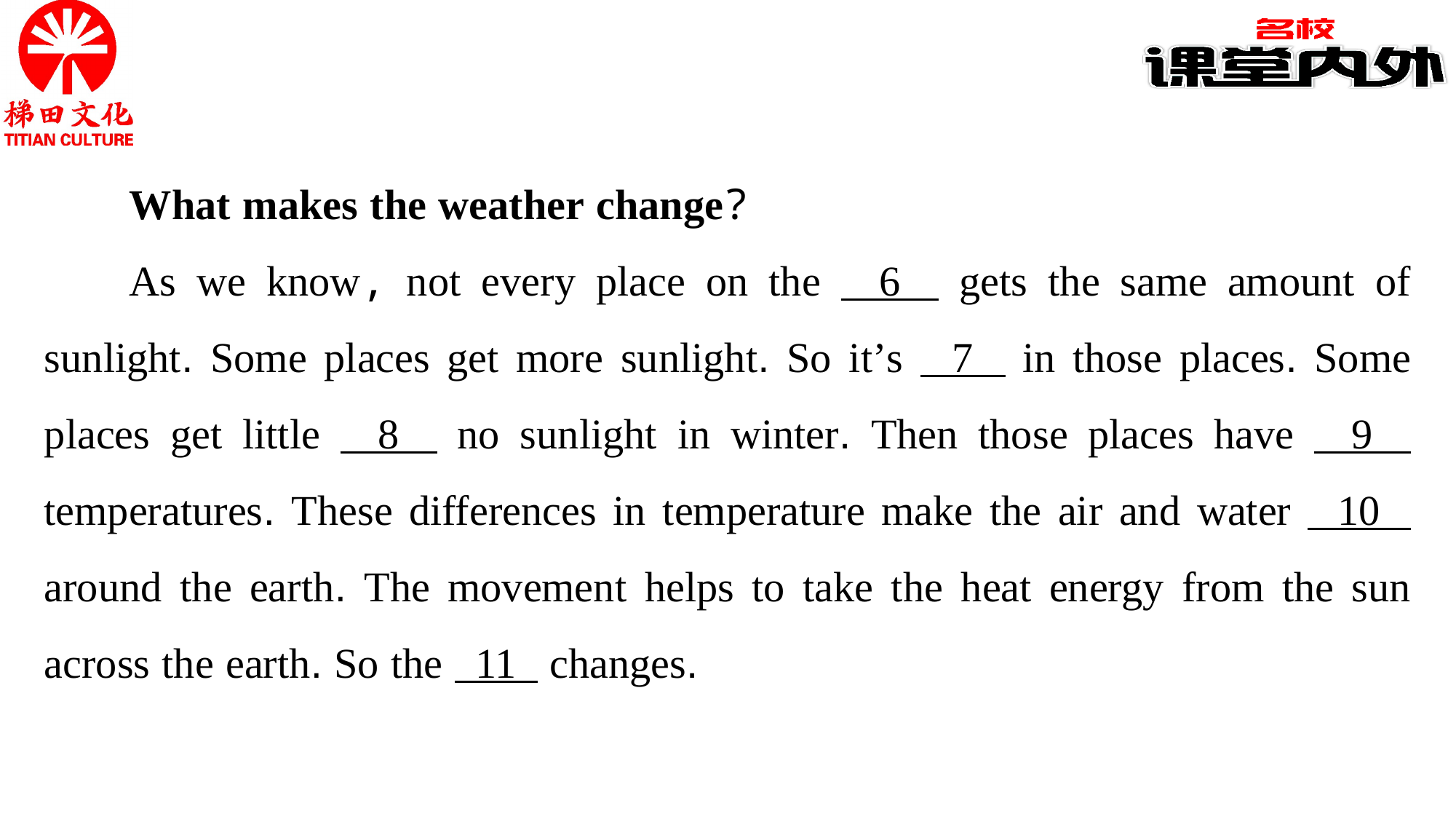

What makes the weather change?
As we know, not every place on the   6   gets the same amount of sunlight. Some places get more sunlight. So it’s   7   in those places. Some places get little   8   no sunlight in winter. Then those places have   9   temperatures. These differences in temperature make the air and water   10   around the earth. The movement helps to take the heat energy from the sun across the earth. So the   11   changes.